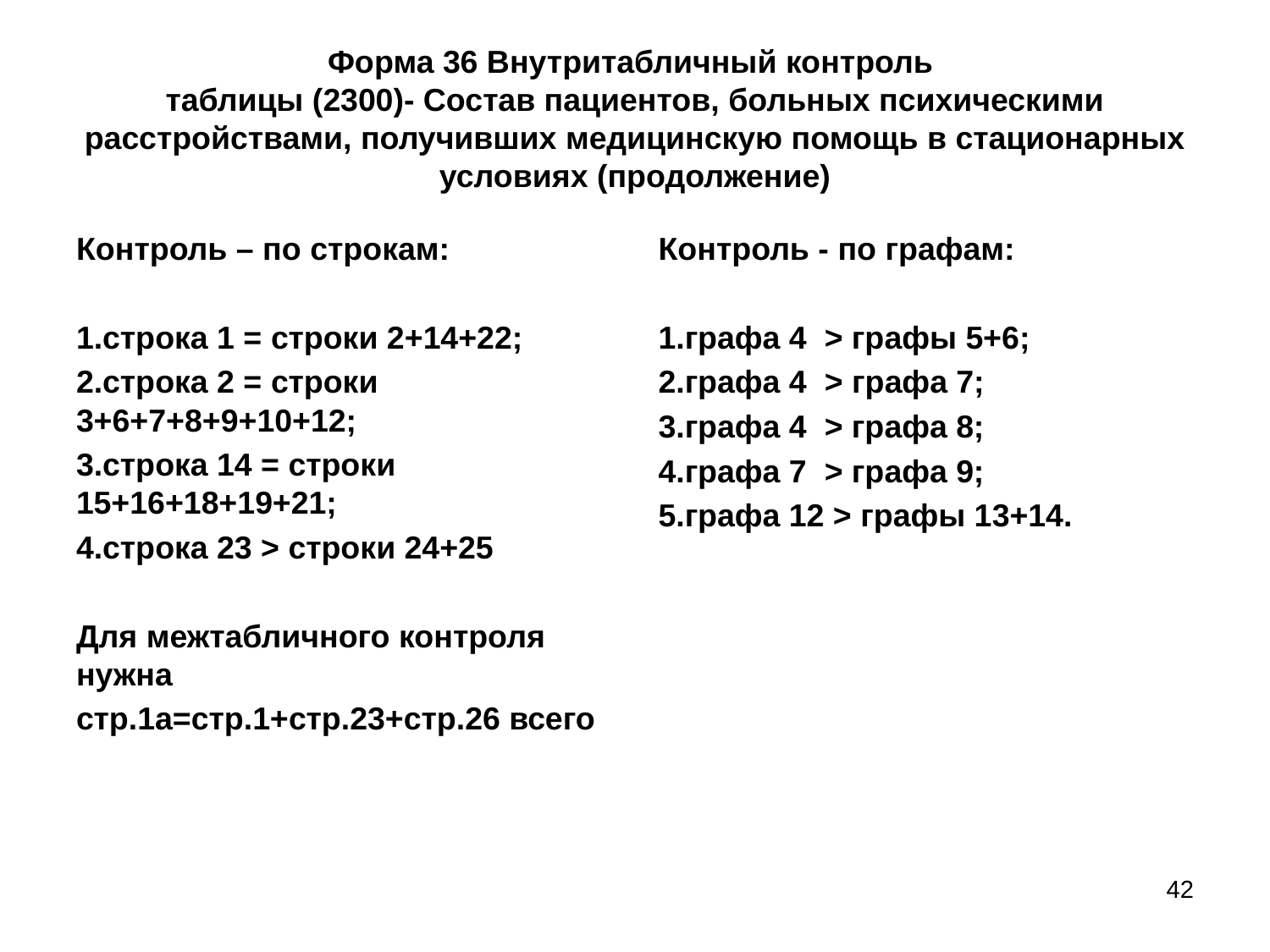

Форма 36 Внутритабличный контроль
таблицы (2300)- Состав пациентов, больных психическими расстройствами, получивших медицинскую помощь в стационарных условиях (продолжение)
Контроль – по строкам:

строка 1 = строки 2+14+22;
строка 2 = строки 3+6+7+8+9+10+12;
строка 14 = строки 15+16+18+19+21;
строка 23 > строки 24+25

Для межтабличного контроля нужна
стр.1а=стр.1+стр.23+стр.26 всего

Контроль - по графам:

графа 4  > графы 5+6;
графа 4  > графа 7;
графа 4  > графа 8;
графа 7  > графа 9;
графа 12 > графы 13+14.
42